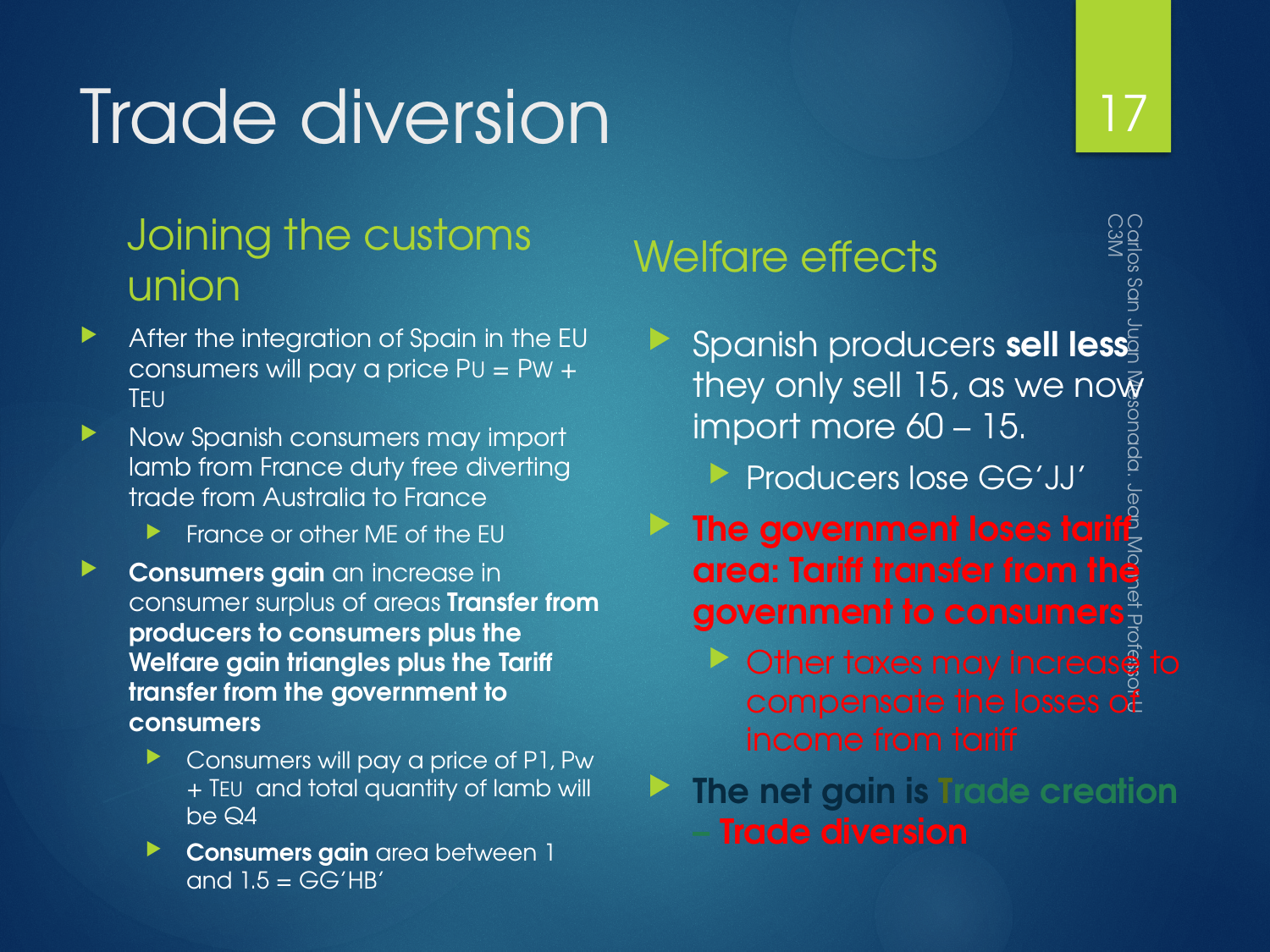

17
# Trade diversion
Joining the customs union
Welfare effects
Spanish producers sell less they only sell 15, as we now import more 60 – 15.
Producers lose GG’JJ’
The government loses tariff area: Tariff transfer from the government to consumers
Other taxes may increase to compensate the losses of income from tariff
The net gain is Trade creation – Trade diversion

After the integration of Spain in the EU consumers will pay a price PU = PW + TEU
Now Spanish consumers may import lamb from France duty free diverting trade from Australia to France
France or other ME of the EU
Consumers gain an increase in consumer surplus of areas Transfer from producers to consumers plus the Welfare gain triangles plus the Tariff transfer from the government to consumers
Consumers will pay a price of P1, Pw + TEU  and total quantity of lamb will be Q4
Consumers gain area between 1 and 1.5 = GG’HB’

Carlos San Juan Mesonada. Jean Monnet Professor UC3M